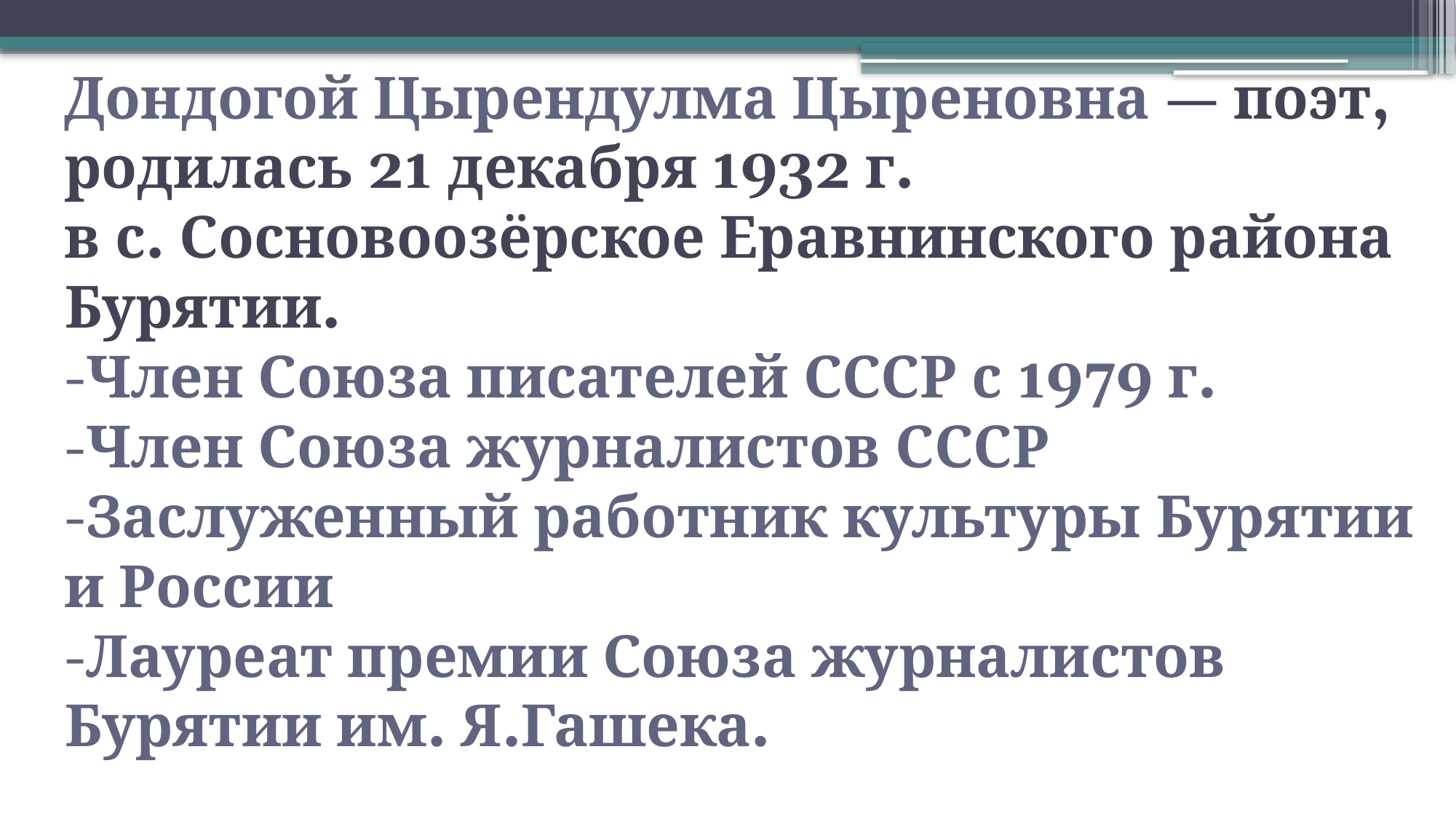

# Дондогой Цырендулма Цыреновна — поэт,
родилась 21 декабря 1932 г.
в с. Сосновоозёрское Еравнинского района
Бурятии.
-Член Союза писателей СССР с 1979 г.
-Член Союза журналистов СССР
-Заслуженный работник культуры Бурятии и России
-Лауреат премии Союза журналистов Бурятии им. Я.Гашека.